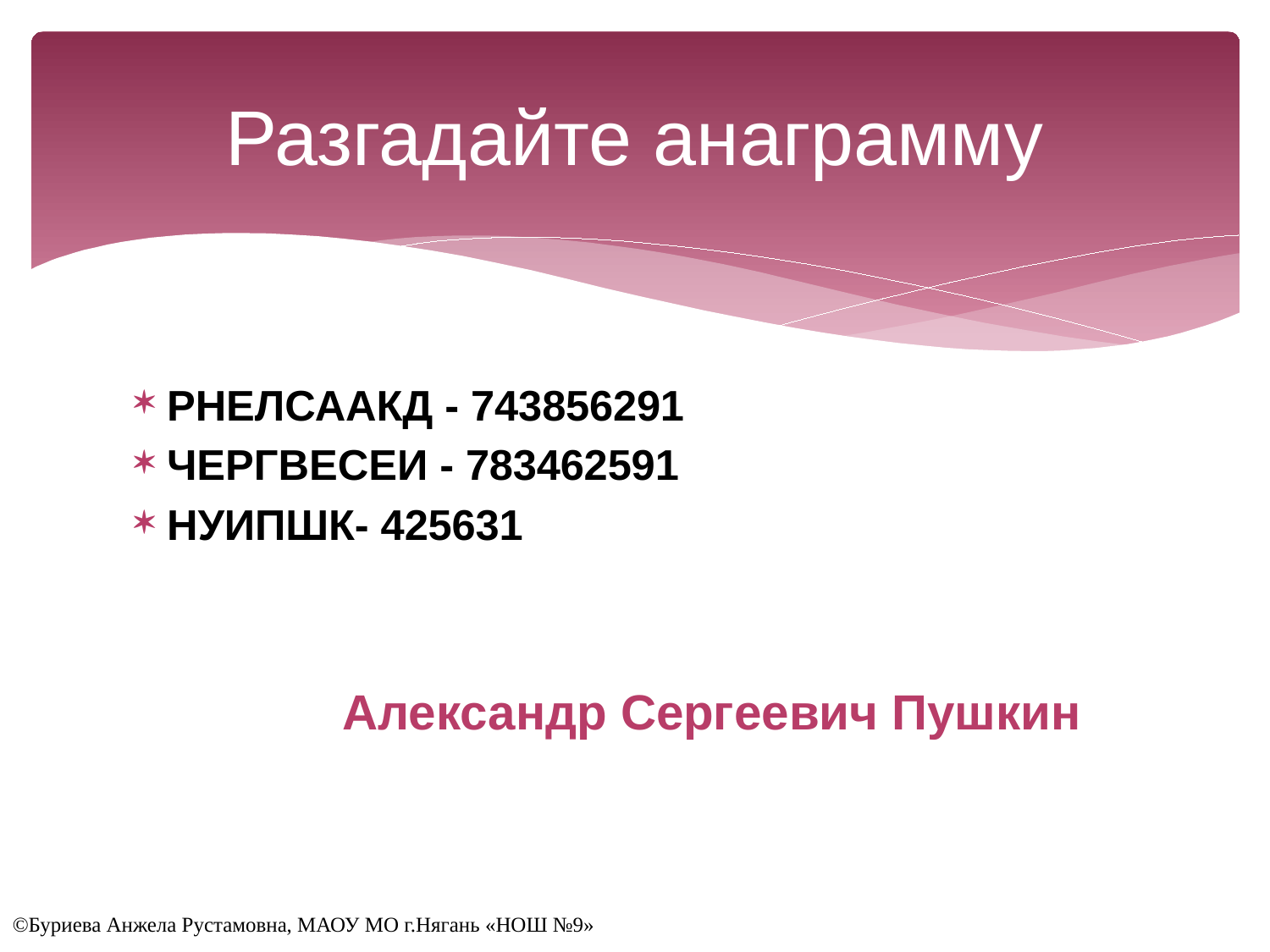

# Разгадайте анаграмму
РНЕЛСААКД - 743856291
ЧЕРГВЕСЕИ - 783462591
НУИПШК- 425631
Александр Сергеевич Пушкин
©Буриева Анжела Рустамовна, МАОУ МО г.Нягань «НОШ №9»